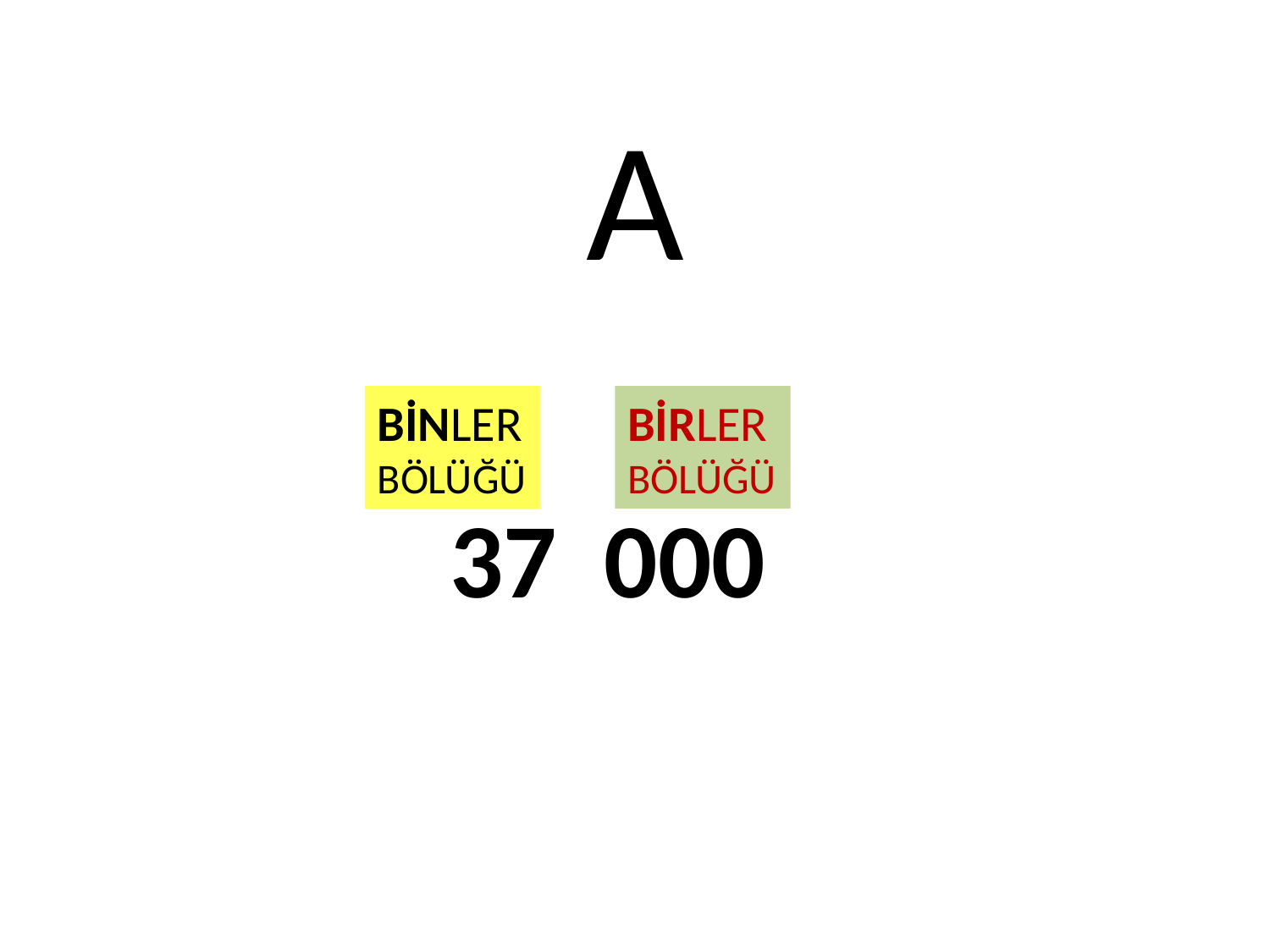

# A
BİNLER BÖLÜĞÜ
BİRLER BÖLÜĞÜ
37  000